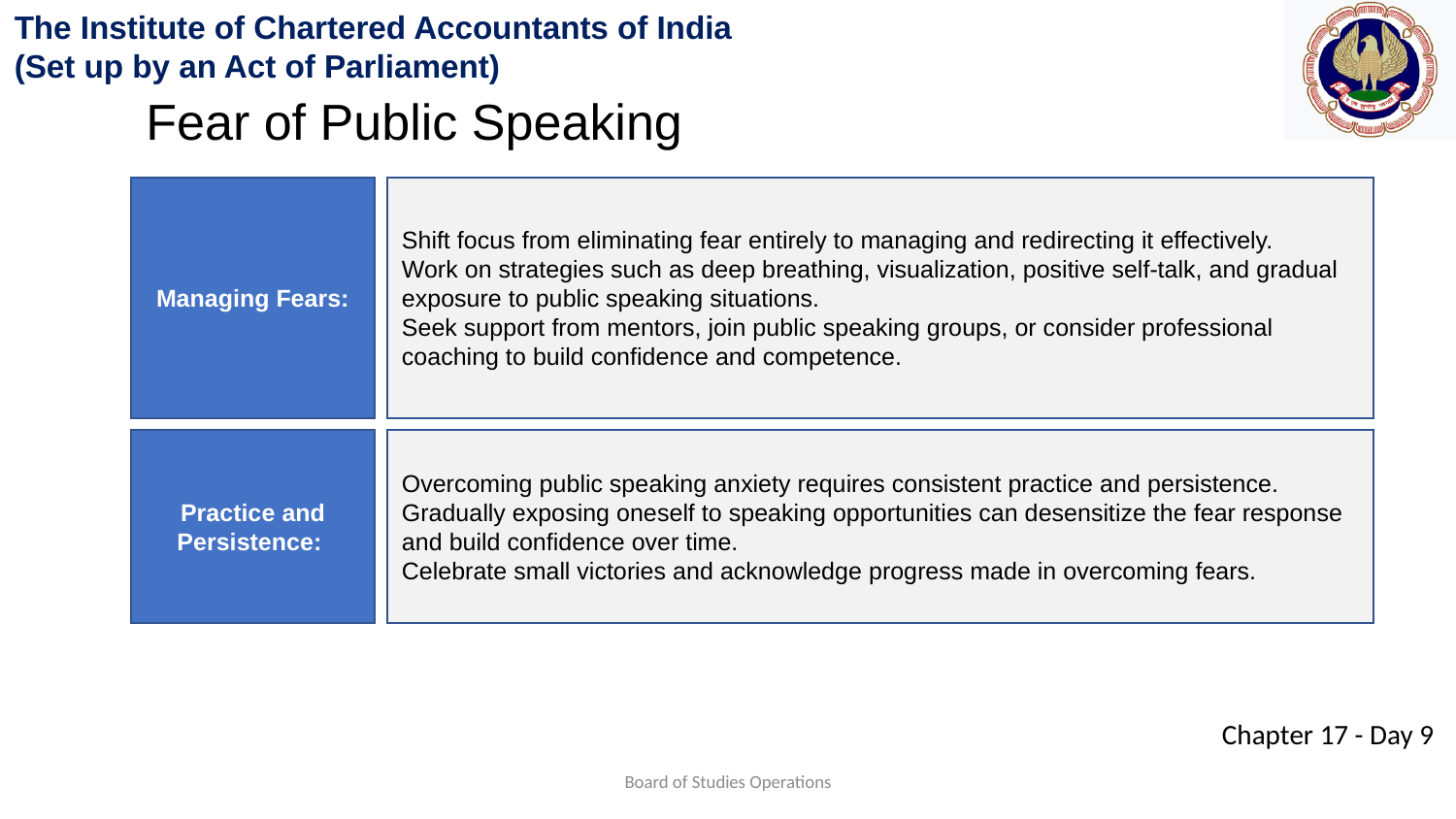

Fear of Public Speaking
Managing Fears:
Shift focus from eliminating fear entirely to managing and redirecting it effectively.
Work on strategies such as deep breathing, visualization, positive self-talk, and gradual exposure to public speaking situations.
Seek support from mentors, join public speaking groups, or consider professional coaching to build confidence and competence.
Practice and Persistence:
Overcoming public speaking anxiety requires consistent practice and persistence.
Gradually exposing oneself to speaking opportunities can desensitize the fear response and build confidence over time.
Celebrate small victories and acknowledge progress made in overcoming fears.
Board of Studies Operations